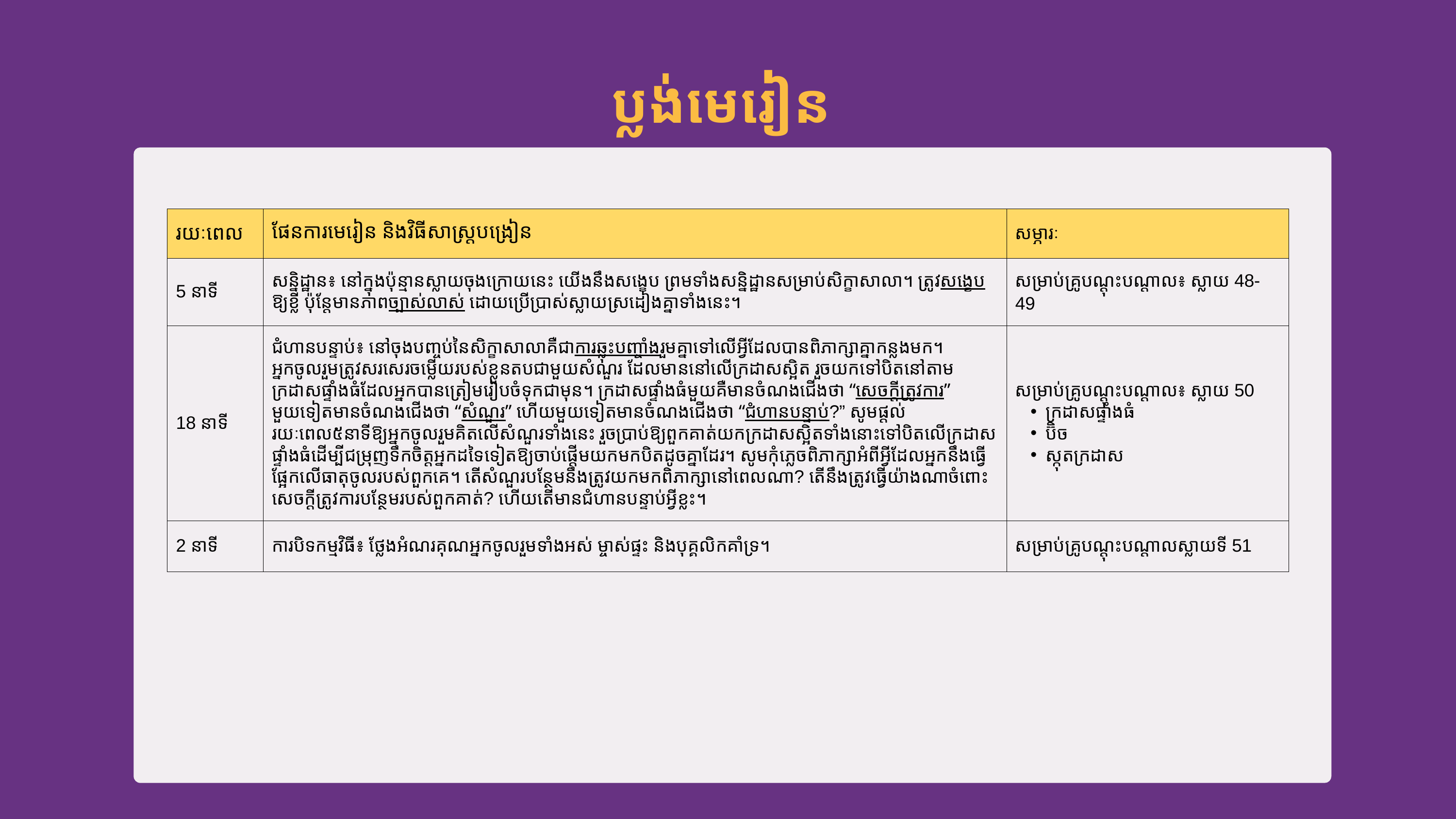

ប្លង់មេរៀន

| រយៈពេល | ផែនការមេរៀន និងវិធីសាស្ត្របង្រៀន | សម្ភារៈ |
| --- | --- | --- |
| 5 នាទី | សន្និដ្ឋាន៖ នៅក្នុងប៉ុន្មានស្លាយចុងក្រោយនេះ យើងនឹងសង្ខេប ព្រមទាំងសន្និដ្ឋានសម្រាប់សិក្ខាសាលា។ ត្រូវសង្ខេបឱ្យខ្លី ប៉ុន្តែមានភាពច្បាស់លាស់ ដោយប្រើប្រាស់ស្លាយស្រដៀងគ្នាទាំងនេះ។ ​ | សម្រាប់គ្រូបណ្ដុះបណ្ដាល៖ ស្លាយ 48-49 |
| 18 នាទី | ជំហានបន្ទាប់៖ នៅចុងបញ្ចប់នៃសិក្ខាសាលាគឺជាការឆ្លុះបញ្ចាំងរួមគ្នាទៅលើអ្វីដែលបានពិភាក្សាគ្នាកន្លងមក។ អ្នកចូលរួមត្រូវសរសេរចម្លើយរបស់ខ្លួនតបជាមួយសំណួរ ដែលមាននៅលើក្រដាសស្អិត រួចយកទៅបិតនៅតាមក្រដាសផ្ទាំងធំដែលអ្នកបានត្រៀមរៀបចំទុកជាមុន។ ក្រដាសផ្ទាំងធំមួយគឺមានចំណងជើងថា “សេចក្ដីត្រូវការ” មួយទៀតមានចំណងជើងថា “សំណួរ” ហើយមួយទៀតមានចំណងជើងថា “ជំហានបន្ទាប់?” សូមផ្ដល់រយៈពេល៥នាទីឱ្យអ្នកចូលរួមគិតលើសំណួរទាំងនេះ រួចប្រាប់ឱ្យពួកគាត់យកក្រដាសស្អិតទាំងនោះទៅបិតលើក្រដាសផ្ទាំងធំដើម្បីជម្រុញទឹកចិត្តអ្នកដទៃទៀតឱ្យចាប់ផ្ដើមយកមកបិតដូចគ្នាដែរ។ សូមកុំភ្លេចពិភាក្សាអំពីអ្វីដែលអ្នកនឹងធ្វើផ្អែកលើធាតុចូលរបស់ពួកគេ។ តើសំណួរបន្ថែមនឹងត្រូវយកមកពិភាក្សានៅពេលណា? តើនឹងត្រូវធ្វើយ៉ាងណាចំពោះសេចក្ដីត្រូវការបន្ថែមរបស់ពួកគាត់? ហើយតើមានជំហានបន្ទាប់អ្វីខ្លះ។ ​ | សម្រាប់គ្រូបណ្ដុះបណ្ដាល៖ ស្លាយ 50 ក្រដាសផ្ទាំងធំ ប៊ិច ស្កុតក្រដាស​ |
| 2 នាទី | ការបិទកម្មវិធី៖ ថ្លែងអំណរគុណអ្នកចូលរួមទាំងអស់ ម្ចាស់ផ្ទះ និងបុគ្គលិកគាំទ្រ។​ | សម្រាប់គ្រូបណ្ដុះបណ្ដាលស្លាយទី 51 |